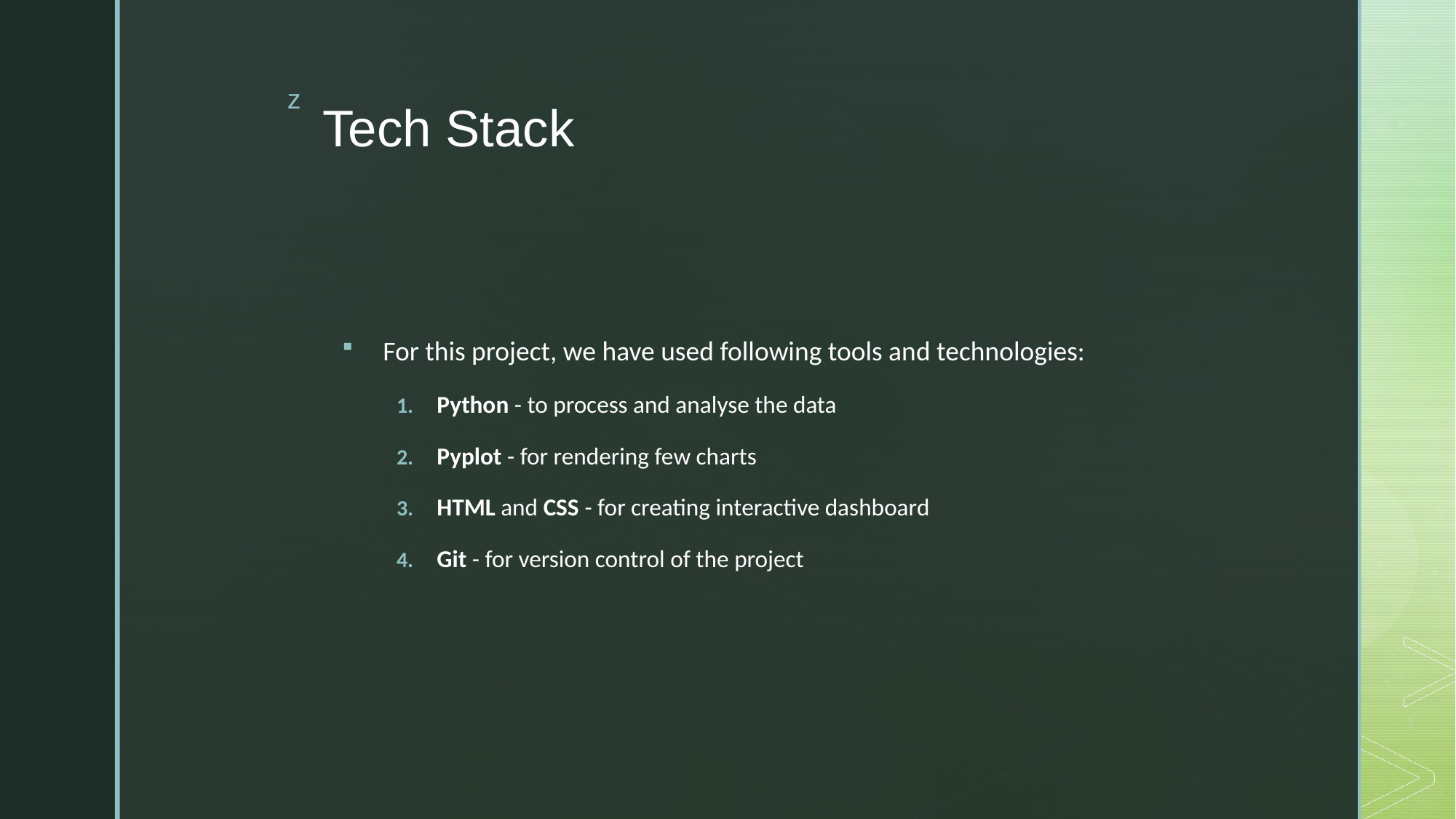

# Tech Stack
For this project, we have used following tools and technologies:
Python - to process and analyse the data
Pyplot - for rendering few charts
HTML and CSS - for creating interactive dashboard
Git - for version control of the project